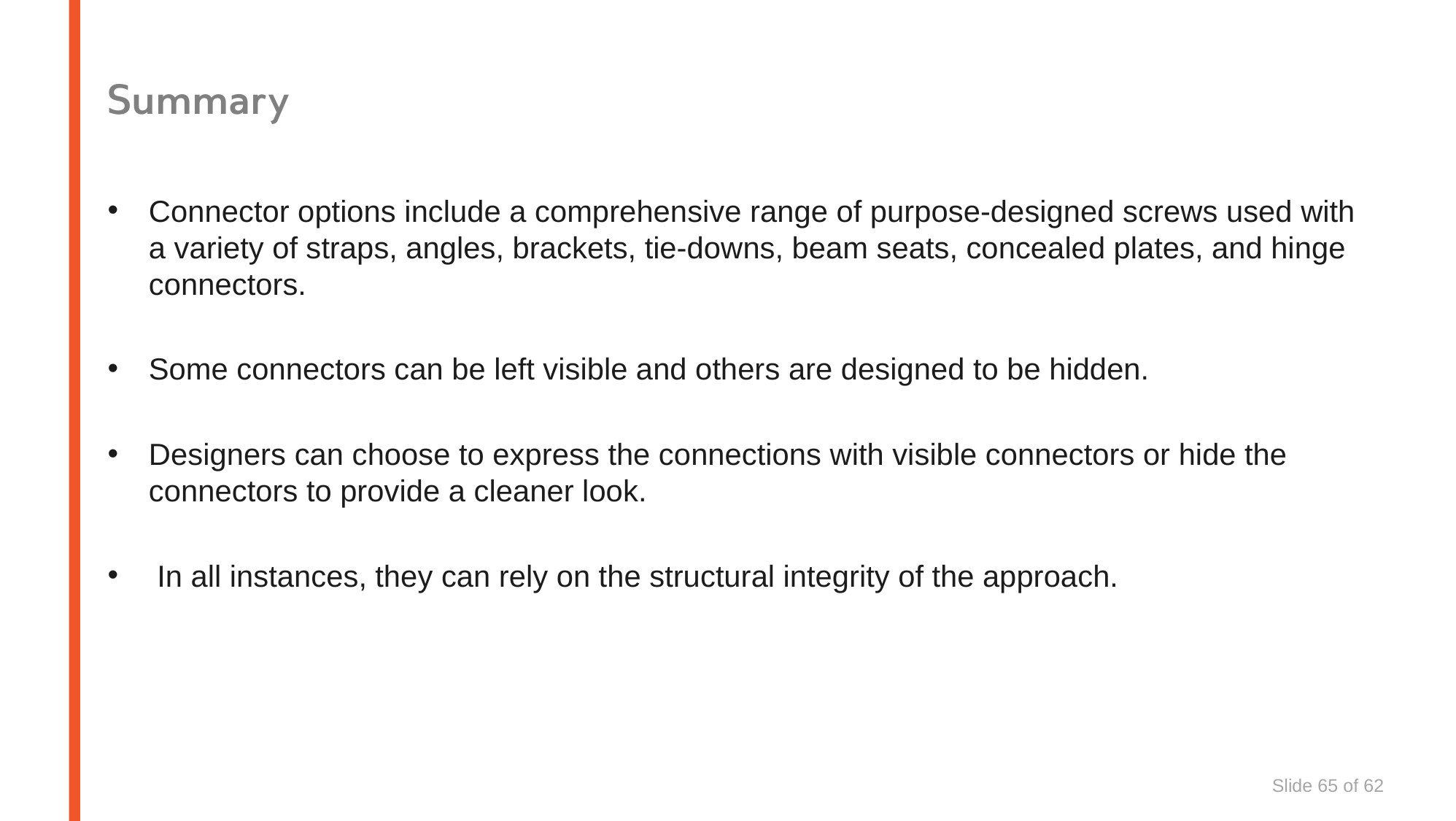

# Summary
Connector options include a comprehensive range of purpose-designed screws used with a variety of straps, angles, brackets, tie-downs, beam seats, concealed plates, and hinge connectors.

Some connectors can be left visible and others are designed to be hidden.

Designers can choose to express the connections with visible connectors or hide the connectors to provide a cleaner look.

 In all instances, they can rely on the structural integrity of the approach.